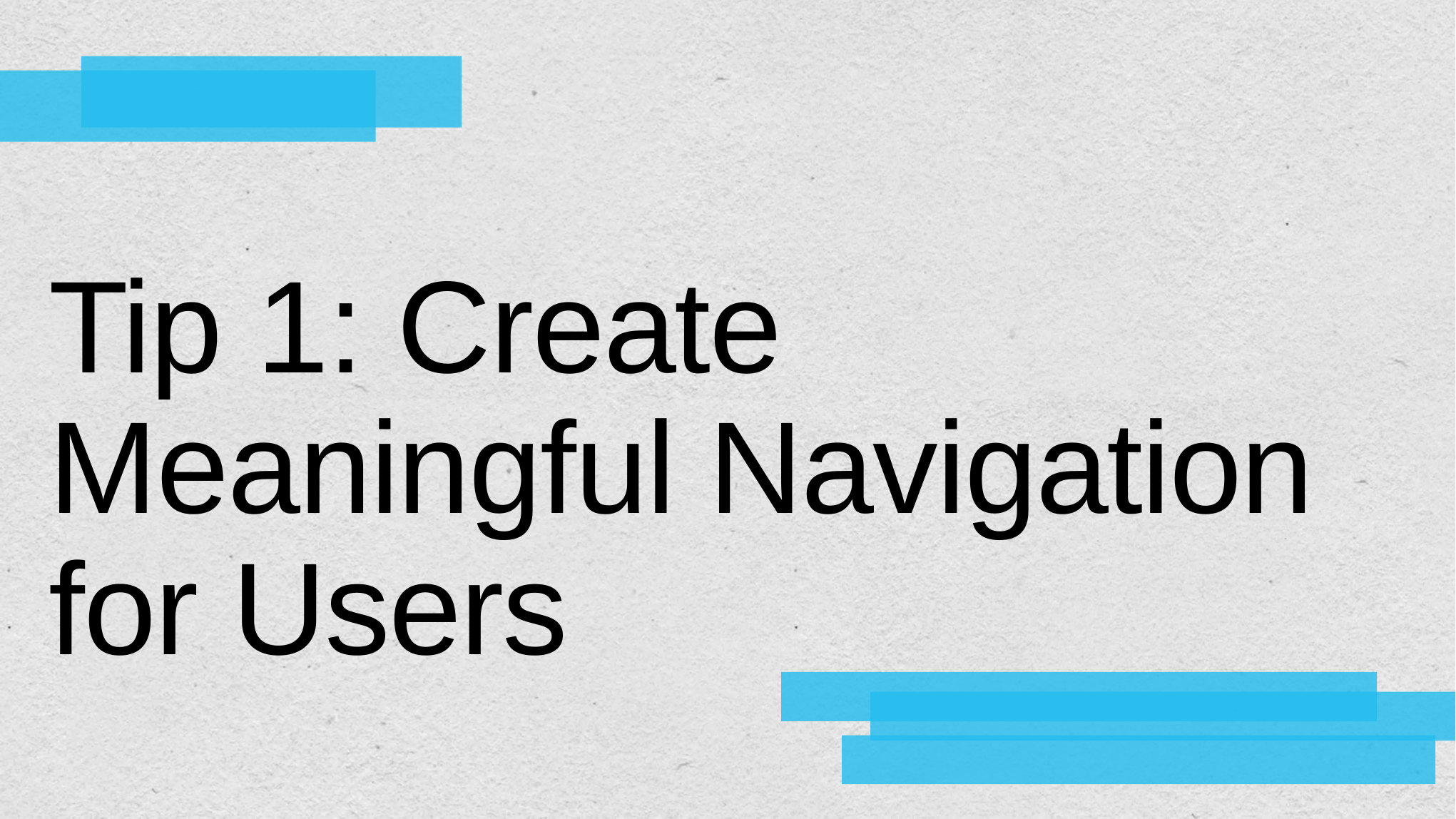

# Tip 1: Create Meaningful Navigation for Users